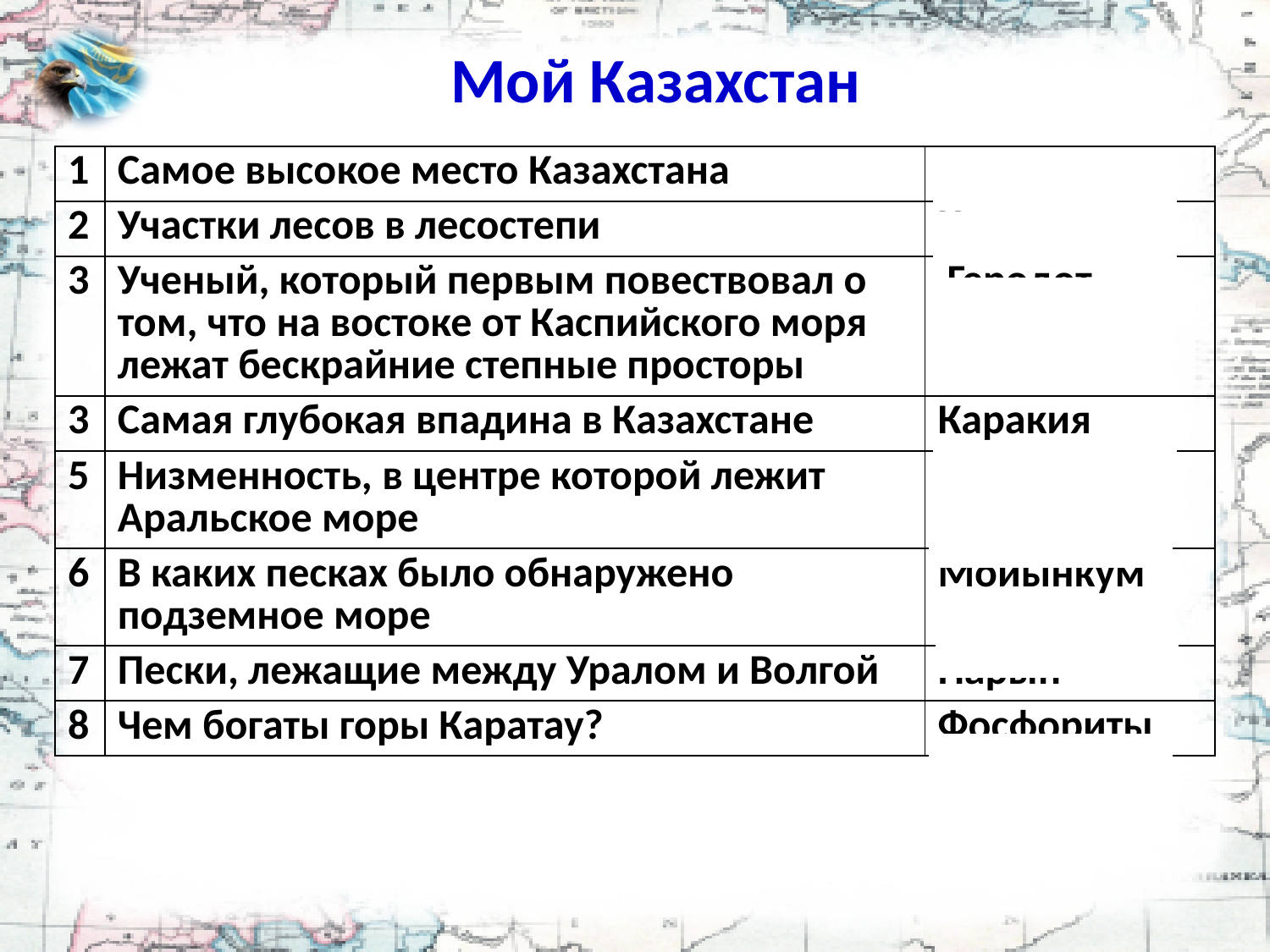

# Мой Казахстан
| 1 | Самое высокое место Казахстана | Хан-Танири |
| --- | --- | --- |
| 2 | Участки лесов в лесостепи | Колки |
| 3 | Ученый, который первым повествовал о том, что на востоке от Каспийского моря лежат бескрайние степные просторы | Геродот |
| 3 | Самая глубокая впадина в Казахстане | Каракия |
| 5 | Низменность, в центре которой лежит Аральское море | Туранская |
| 6 | В каких песках было обнаружено подземное море | Мойынкум |
| 7 | Пески, лежащие между Уралом и Волгой | Нарын |
| 8 | Чем богаты горы Каратау? | Фосфориты |